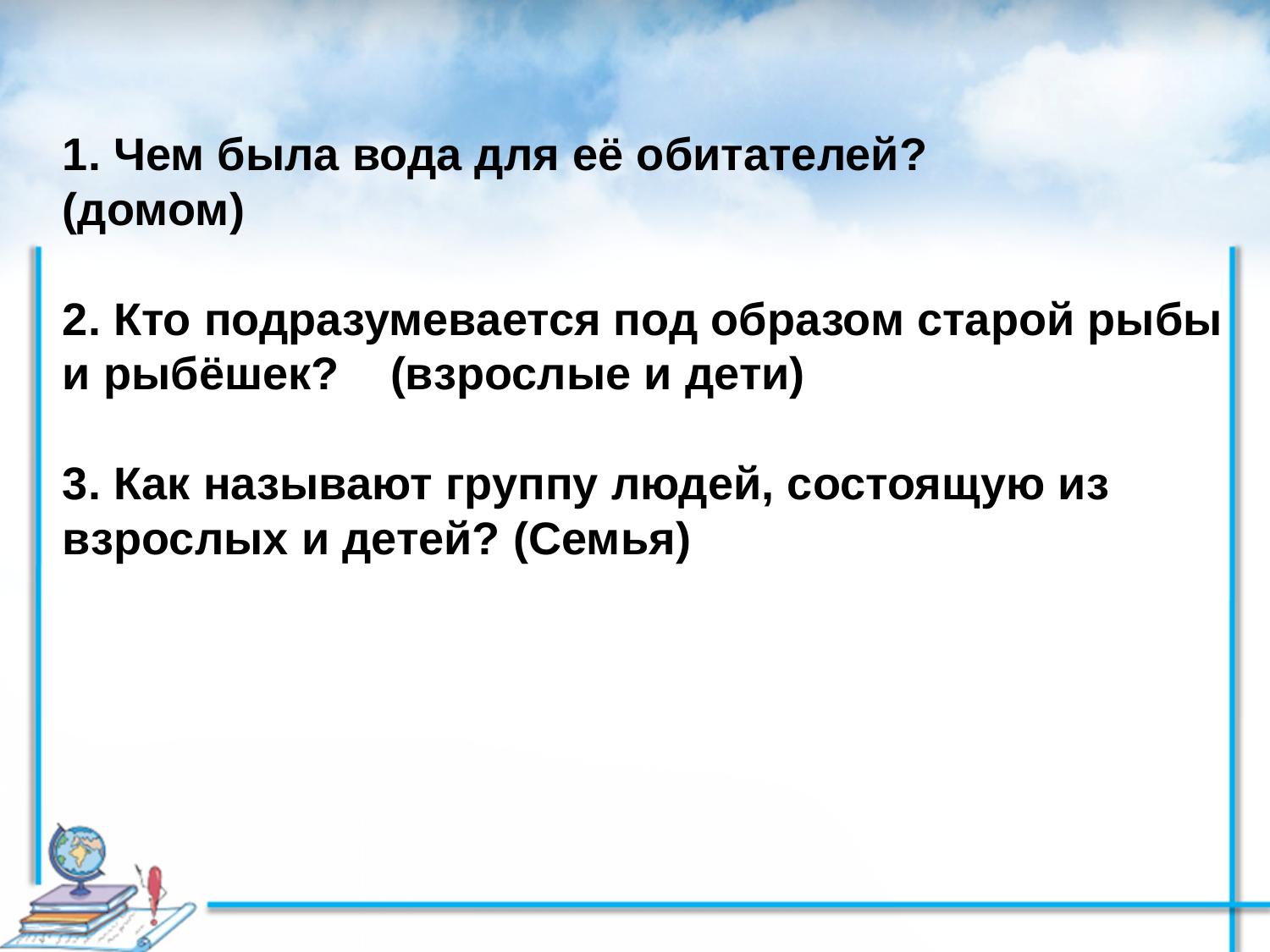

1. Чем была вода для её обитателей?
(домом)

2. Кто подразумевается под образом старой рыбы и рыбёшек?    (взрослые и дети)

3. Как называют группу людей, состоящую из взрослых и детей? (Семья)